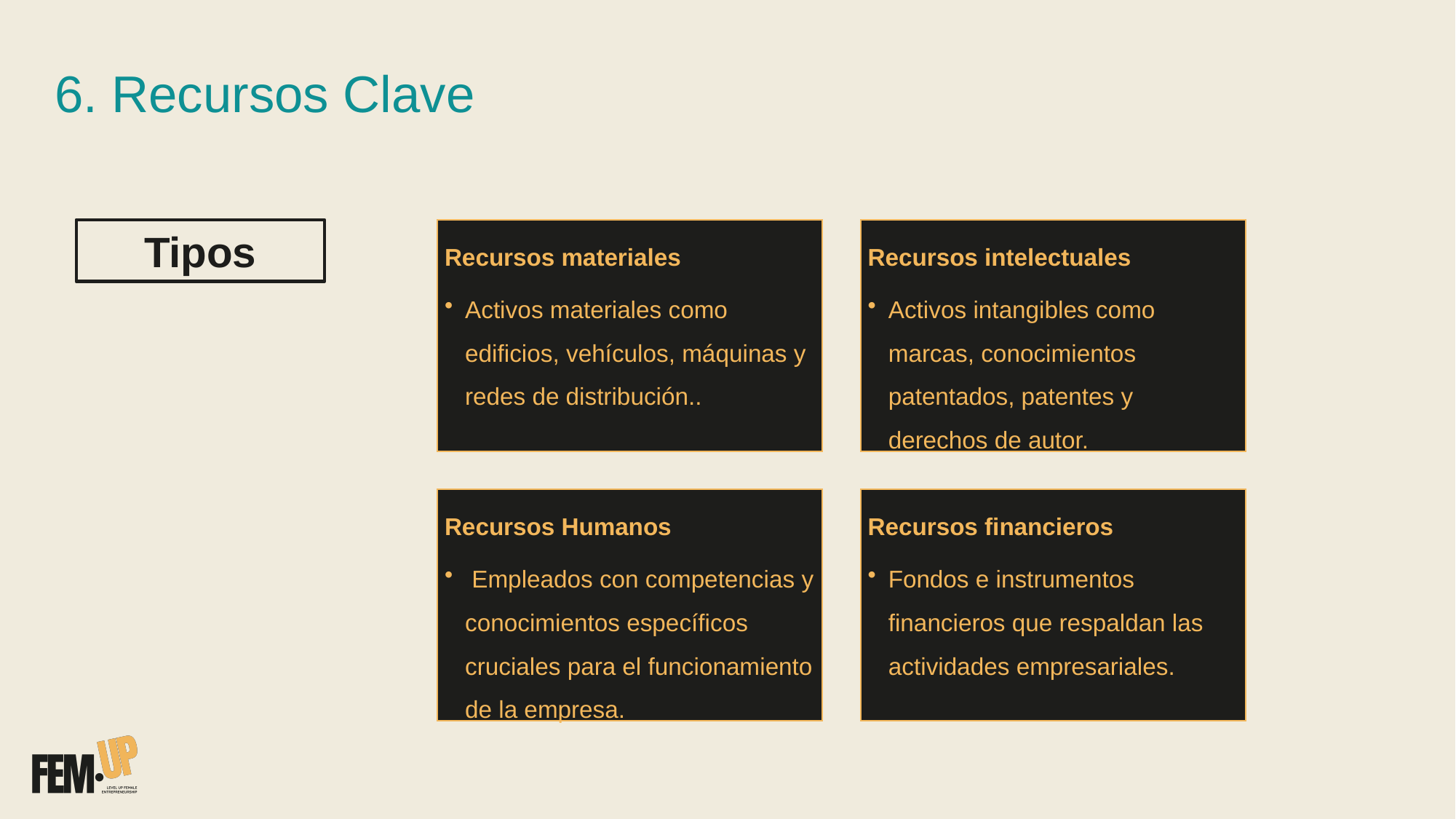

# 6. Recursos Clave
Tipos
Recursos materiales
Activos materiales como edificios, vehículos, máquinas y redes de distribución..
Recursos intelectuales
Activos intangibles como marcas, conocimientos patentados, patentes y derechos de autor.
Recursos Humanos
 Empleados con competencias y conocimientos específicos cruciales para el funcionamiento de la empresa.
Recursos financieros
Fondos e instrumentos financieros que respaldan las actividades empresariales.